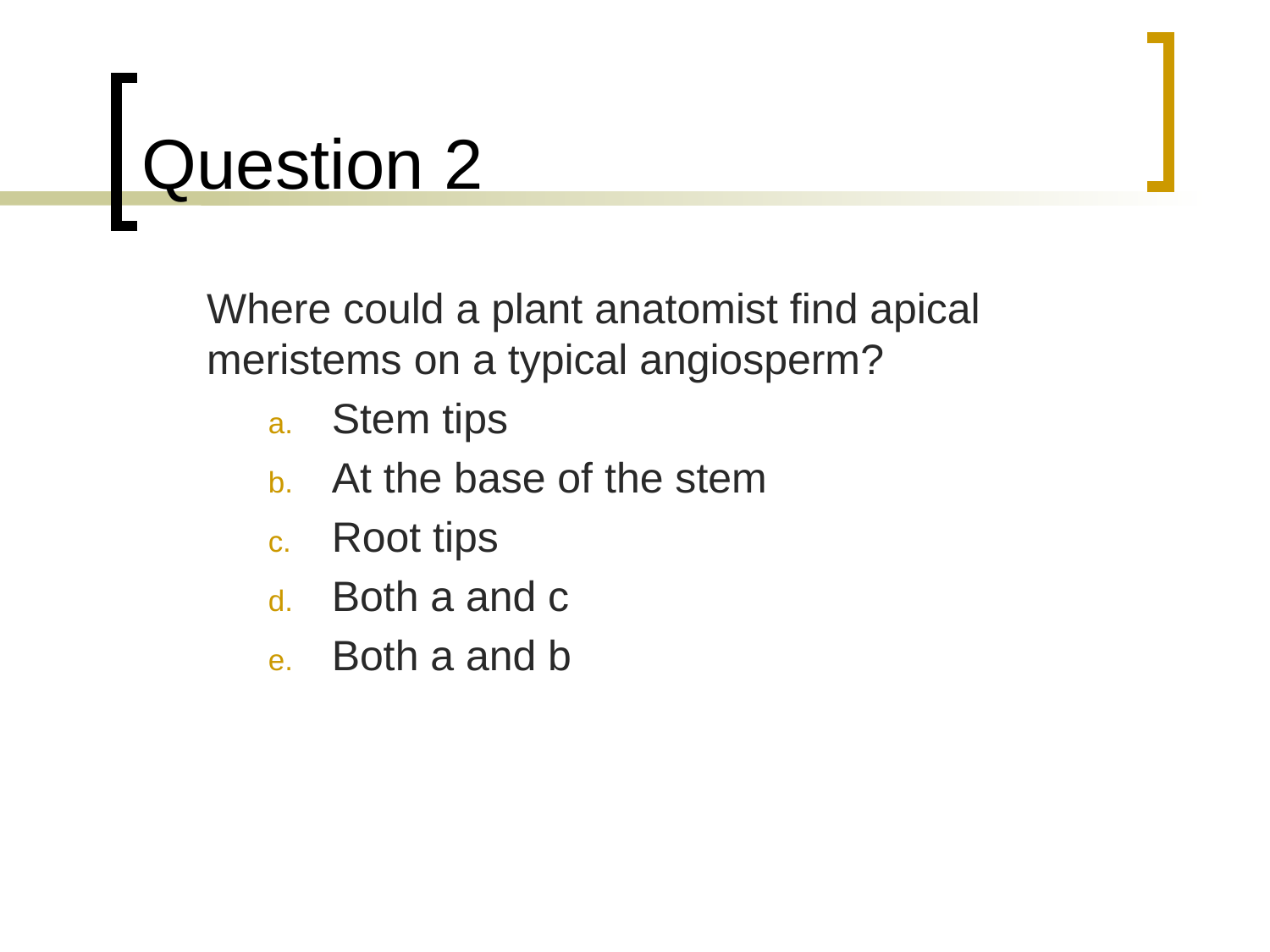

# Question 2
	Where could a plant anatomist find apical meristems on a typical angiosperm?
Stem tips
At the base of the stem
Root tips
Both a and c
Both a and b